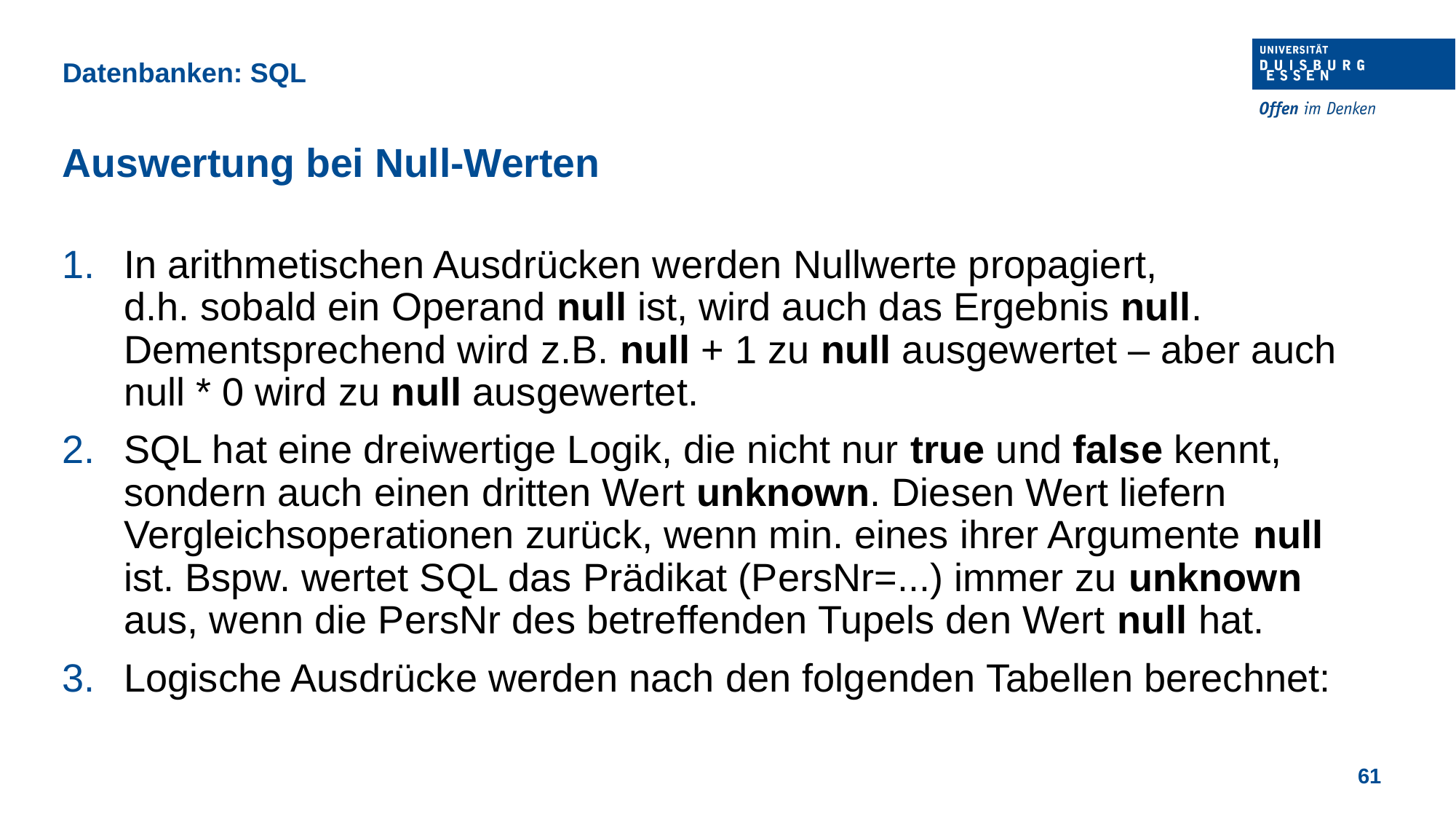

Datenbanken: SQL
Auswertung bei Null-Werten
In arithmetischen Ausdrücken werden Nullwerte propagiert,
d.h. sobald ein Operand null ist, wird auch das Ergebnis null. Dementsprechend wird z.B. null + 1 zu null ausgewertet – aber auch null * 0 wird zu null ausgewertet.
SQL hat eine dreiwertige Logik, die nicht nur true und false kennt, sondern auch einen dritten Wert unknown. Diesen Wert liefern Vergleichsoperationen zurück, wenn min. eines ihrer Argumente null ist. Bspw. wertet SQL das Prädikat (PersNr=...) immer zu unknown aus, wenn die PersNr des betreffenden Tupels den Wert null hat.
Logische Ausdrücke werden nach den folgenden Tabellen berechnet:
61